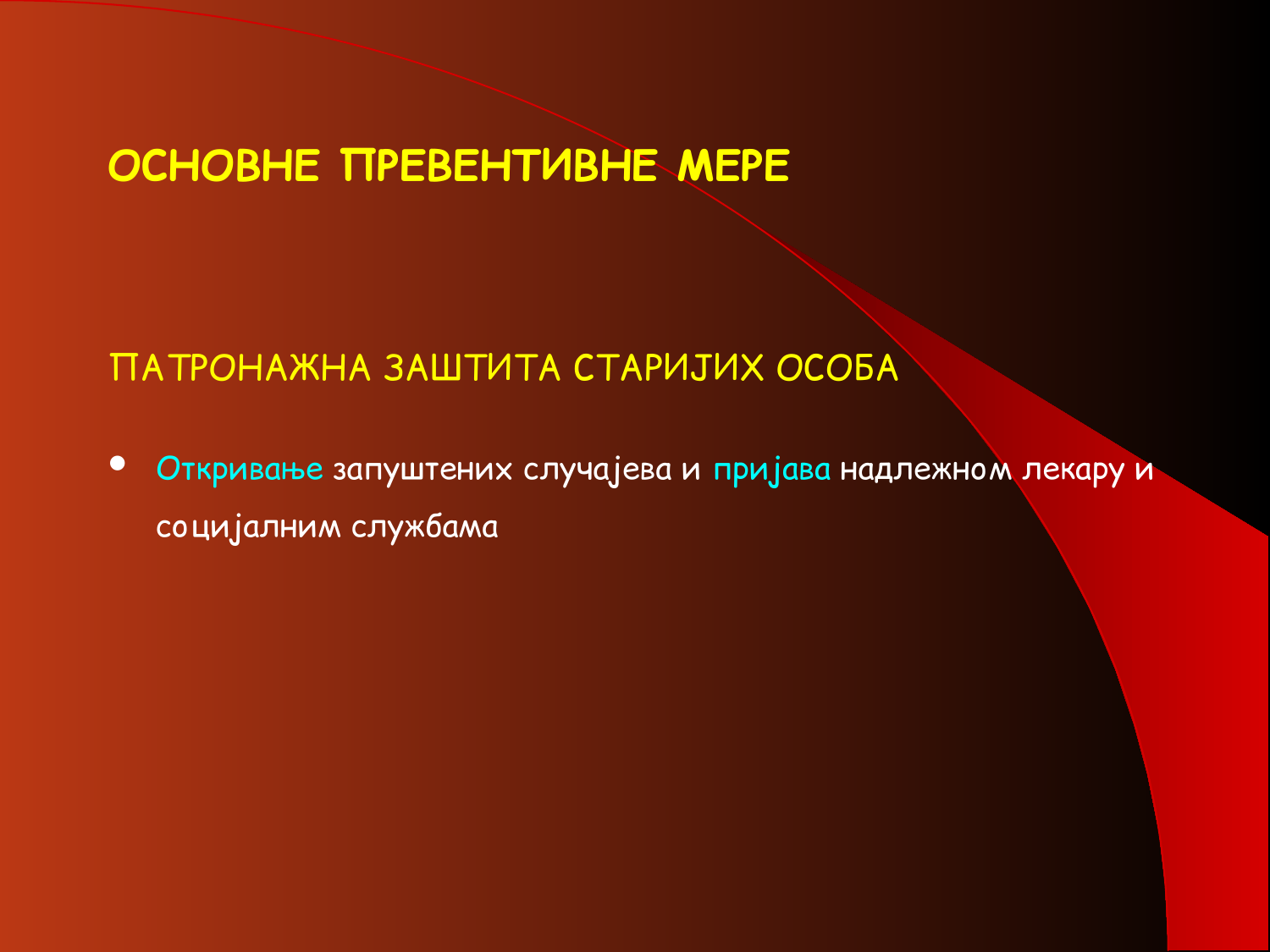

# ОСНОВНЕ ПРЕВЕНТИВНЕ МЕРЕ
ПАТРОНАЖНА ЗАШТИТА СТАРИЈИХ ОСОБА

Откривање запуштених случајева и пријава надлежном лекару и социјалним службама